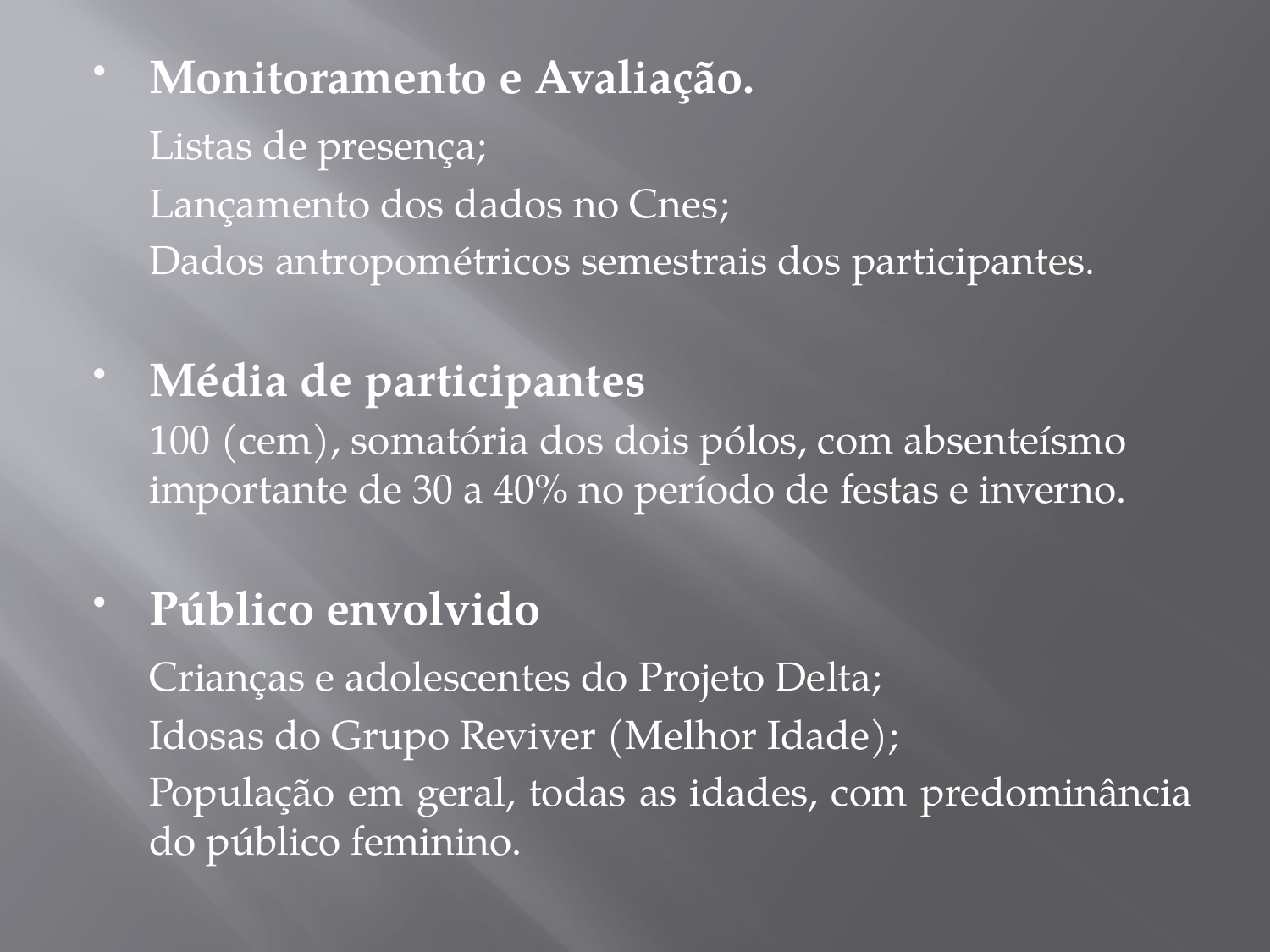

#
Monitoramento e Avaliação.
	Listas de presença;
	Lançamento dos dados no Cnes;
	Dados antropométricos semestrais dos participantes.

Média de participantes
	100 (cem), somatória dos dois pólos, com absenteísmo importante de 30 a 40% no período de festas e inverno.

Público envolvido
	Crianças e adolescentes do Projeto Delta;
	Idosas do Grupo Reviver (Melhor Idade);
	População em geral, todas as idades, com predominância do público feminino.